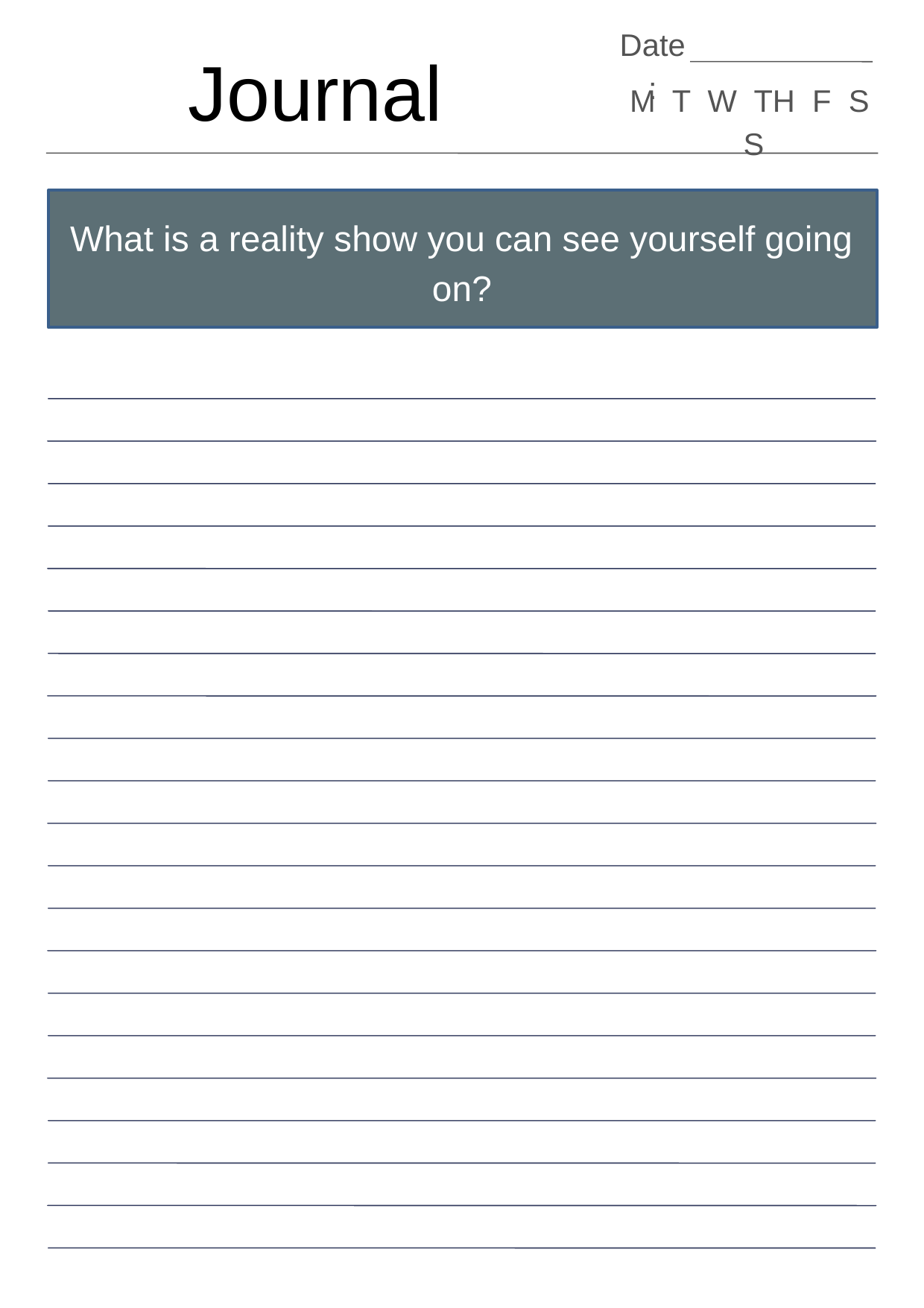

Date:
Journal

M  T  W  TH  F  S  S

What is a reality show you can see yourself going on?